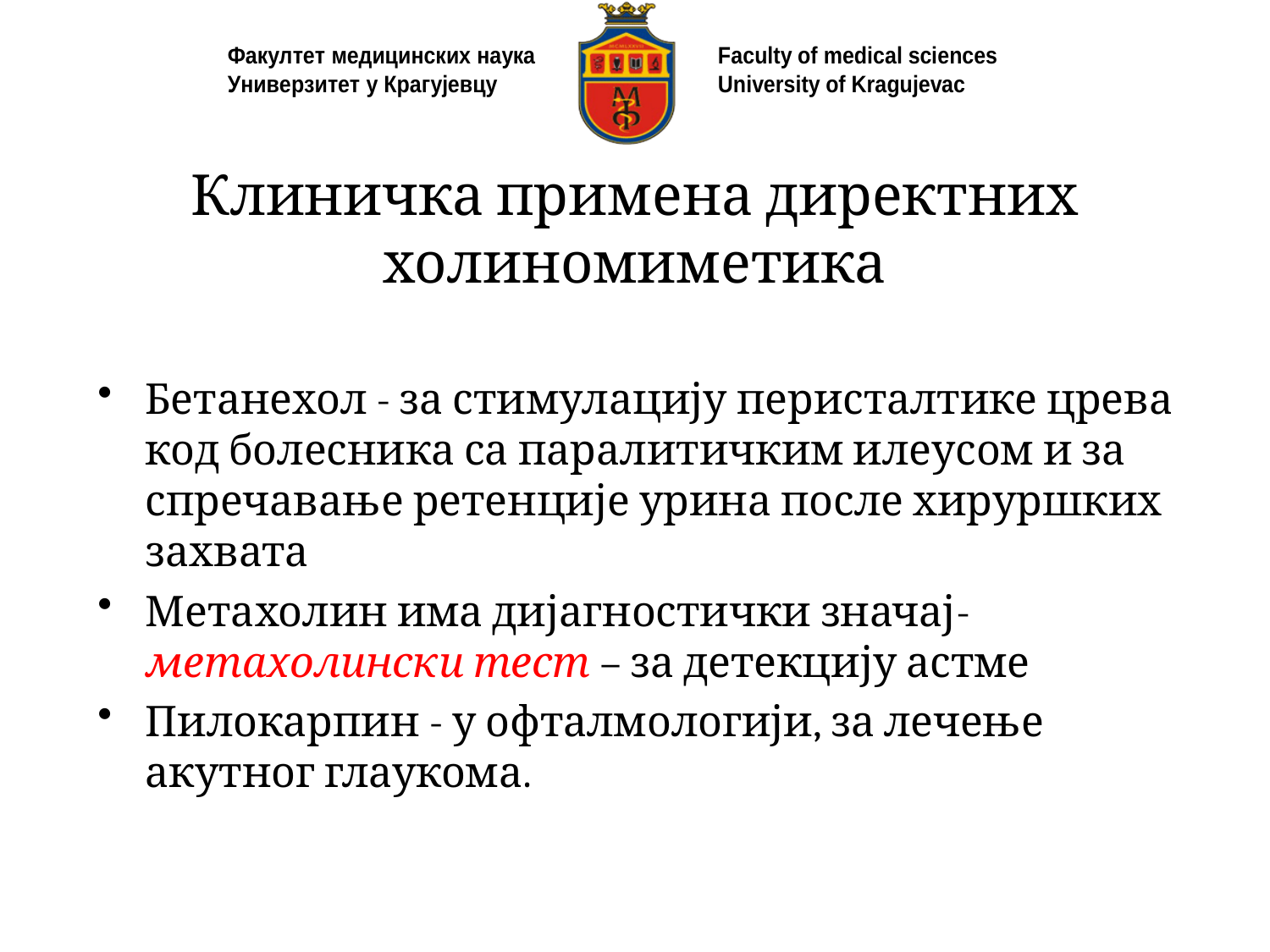

# Клиничка примена директних холиномиметика
Бетанехол - за стимулацију перисталтике црева код болесника са паралитичким илеусом и за спречавање ретенције урина после хируршких захвата
Метахолин има дијагностички значај-метахолински тест – за детекцију астме
Пилокарпин - у офталмологији, за лечење акутног глаукома.